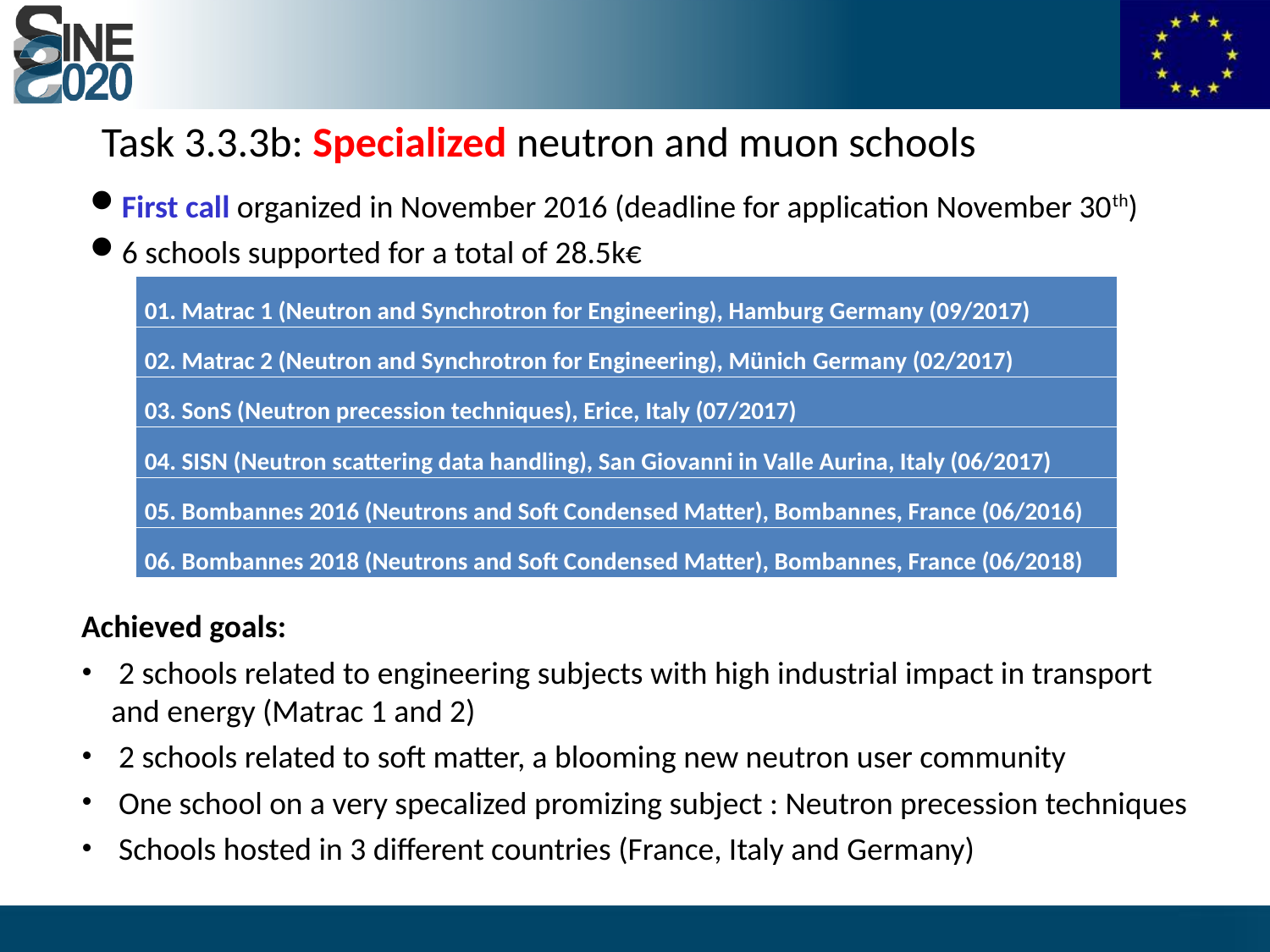

Task 3.3.3b: Specialized neutron and muon schools
First call organized in November 2016 (deadline for application November 30th)
6 schools supported for a total of 28.5k€
| 01. Matrac 1 (Neutron and Synchrotron for Engineering), Hamburg Germany (09/2017) |
| --- |
| 02. Matrac 2 (Neutron and Synchrotron for Engineering), Münich Germany (02/2017) |
| 03. SonS (Neutron precession techniques), Erice, Italy (07/2017) |
| 04. SISN (Neutron scattering data handling), San Giovanni in Valle Aurina, Italy (06/2017) |
| 05. Bombannes 2016 (Neutrons and Soft Condensed Matter), Bombannes, France (06/2016) |
| 06. Bombannes 2018 (Neutrons and Soft Condensed Matter), Bombannes, France (06/2018) |
Achieved goals:
 2 schools related to engineering subjects with high industrial impact in transport and energy (Matrac 1 and 2)
 2 schools related to soft matter, a blooming new neutron user community
 One school on a very specalized promizing subject : Neutron precession techniques
 Schools hosted in 3 different countries (France, Italy and Germany)